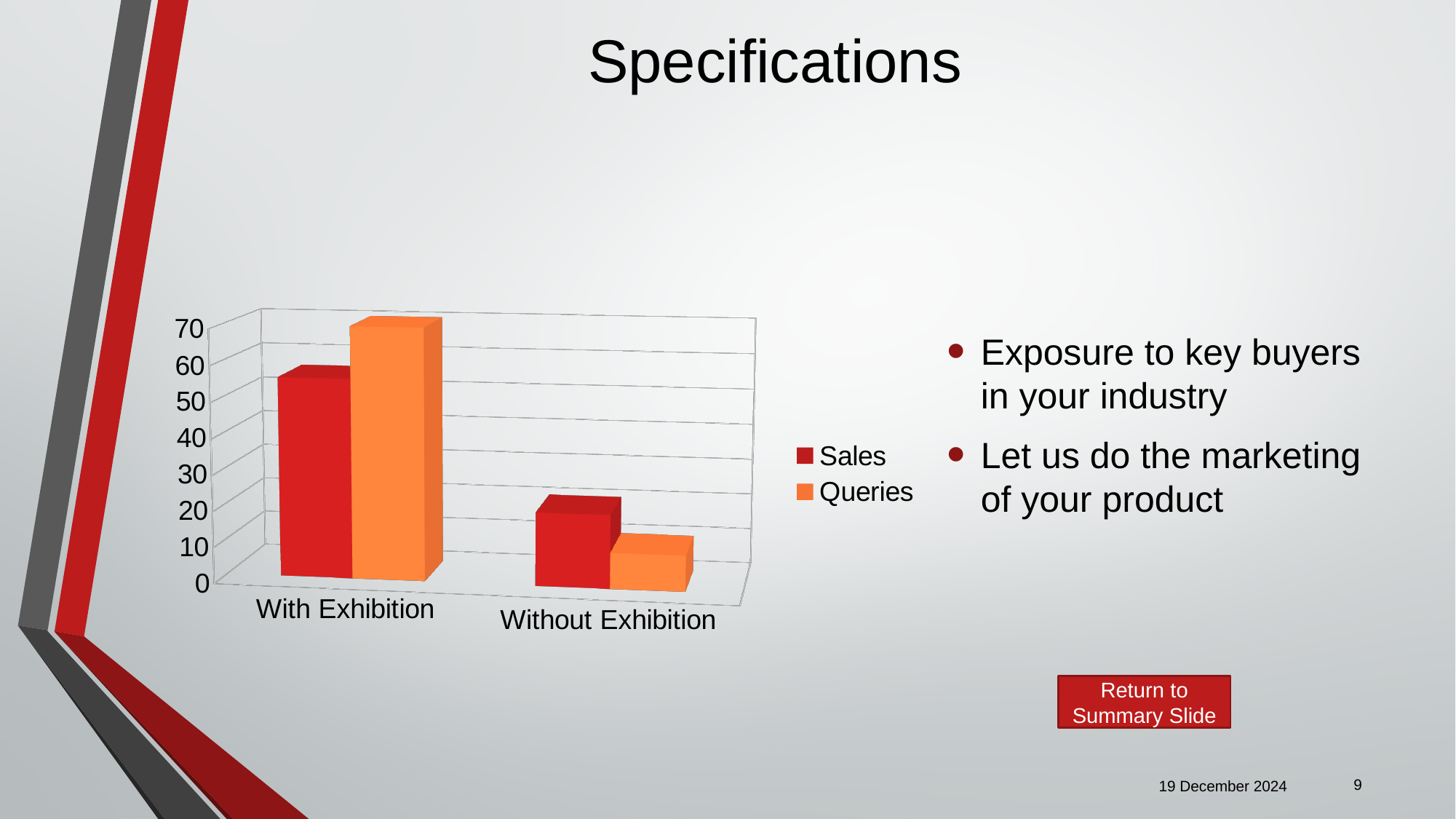

# Specifications
Exposure to key buyers in your industry
Let us do the marketing of your product

[unsupported chart]

Return to Summary Slide
9
19 December 2024